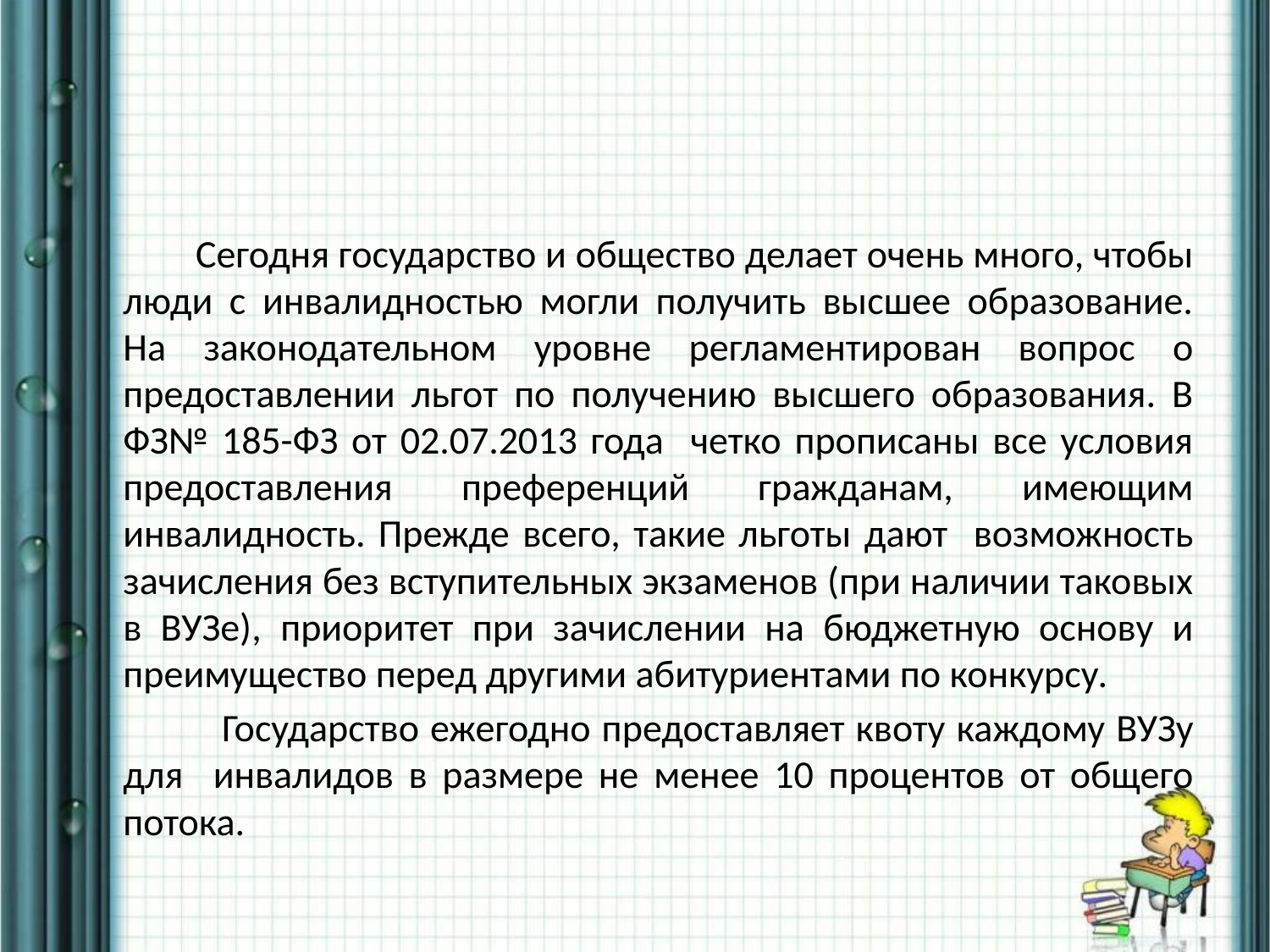

#
             Сегодня государство и общество делает очень много, чтобы люди с инвалидностью могли получить высшее образование. На законодательном уровне регламентирован вопрос о предоставлении льгот по получению высшего образования. В ФЗ№ 185-ФЗ от 02.07.2013 года  четко прописаны все условия предоставления преференций гражданам, имеющим инвалидность. Прежде всего, такие льготы дают  возможность зачисления без вступительных экзаменов (при наличии таковых в ВУЗе), приоритет при зачислении на бюджетную основу и преимущество перед другими абитуриентами по конкурсу.
             Государство ежегодно предоставляет квоту каждому ВУЗу для  инвалидов в размере не менее 10 процентов от общего потока.